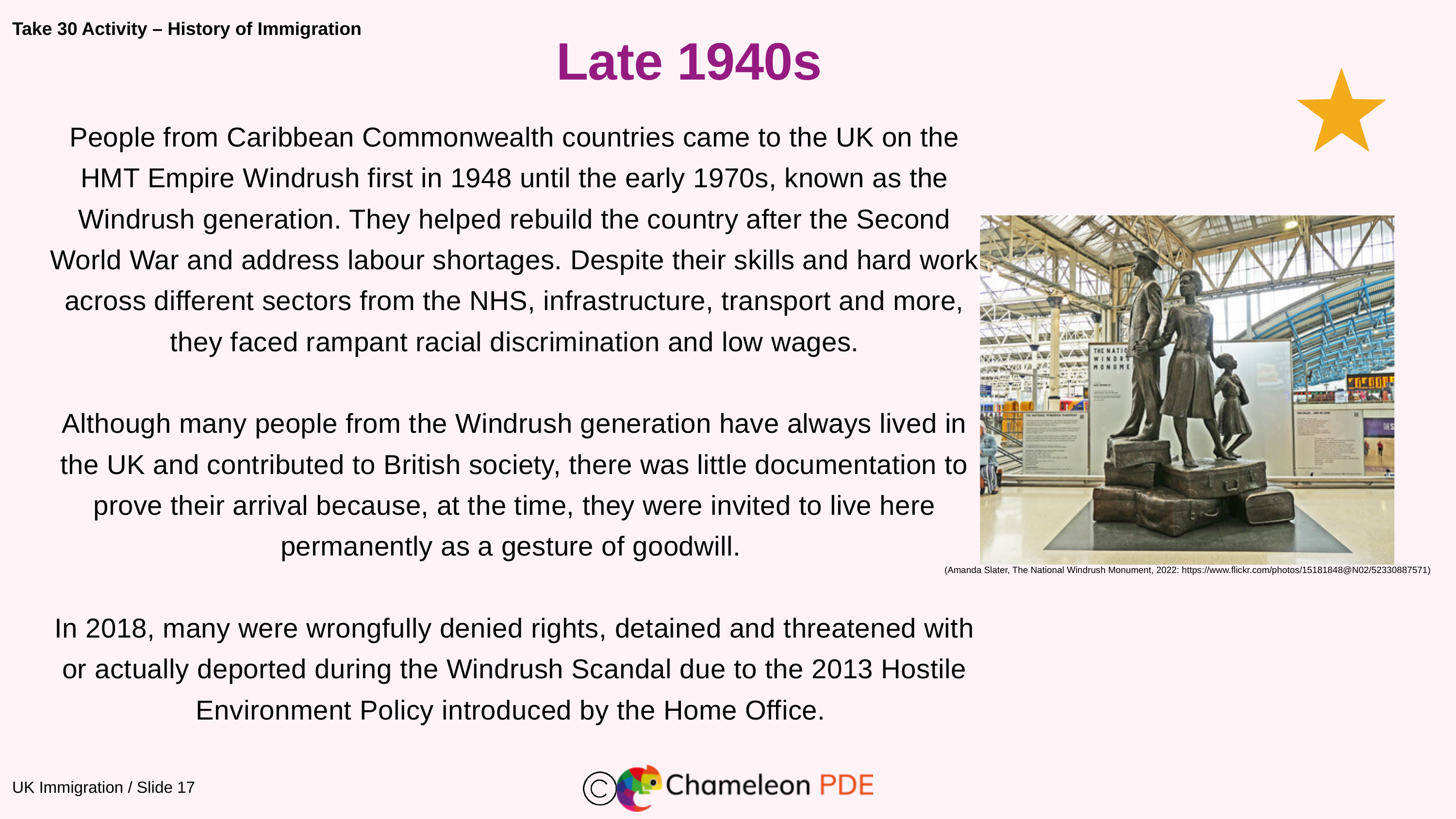

Take 30 Activity – History of Immigration

Late 1940s

People from Caribbean Commonwealth countries came to the UK on the HMT Empire Windrush first in 1948 until the early 1970s, known as the Windrush generation. They helped rebuild the country after the Second World War and address labour shortages. Despite their skills and hard work across different sectors from the NHS, infrastructure, transport and more, they faced rampant racial discrimination and low wages.

Although many people from the Windrush generation have always lived in the UK and contributed to British society, there was little documentation to prove their arrival because, at the time, they were invited to live here permanently as a gesture of goodwill.

In 2018, many were wrongfully denied rights, detained and threatened with or actually deported during the Windrush Scandal due to the 2013 Hostile Environment Policy introduced by the Home Office.

(Amanda Slater, The National Windrush Monument, 2022: https://www.flickr.com/photos/15181848@N02/52330887571)

UK Immigration / Slide 17